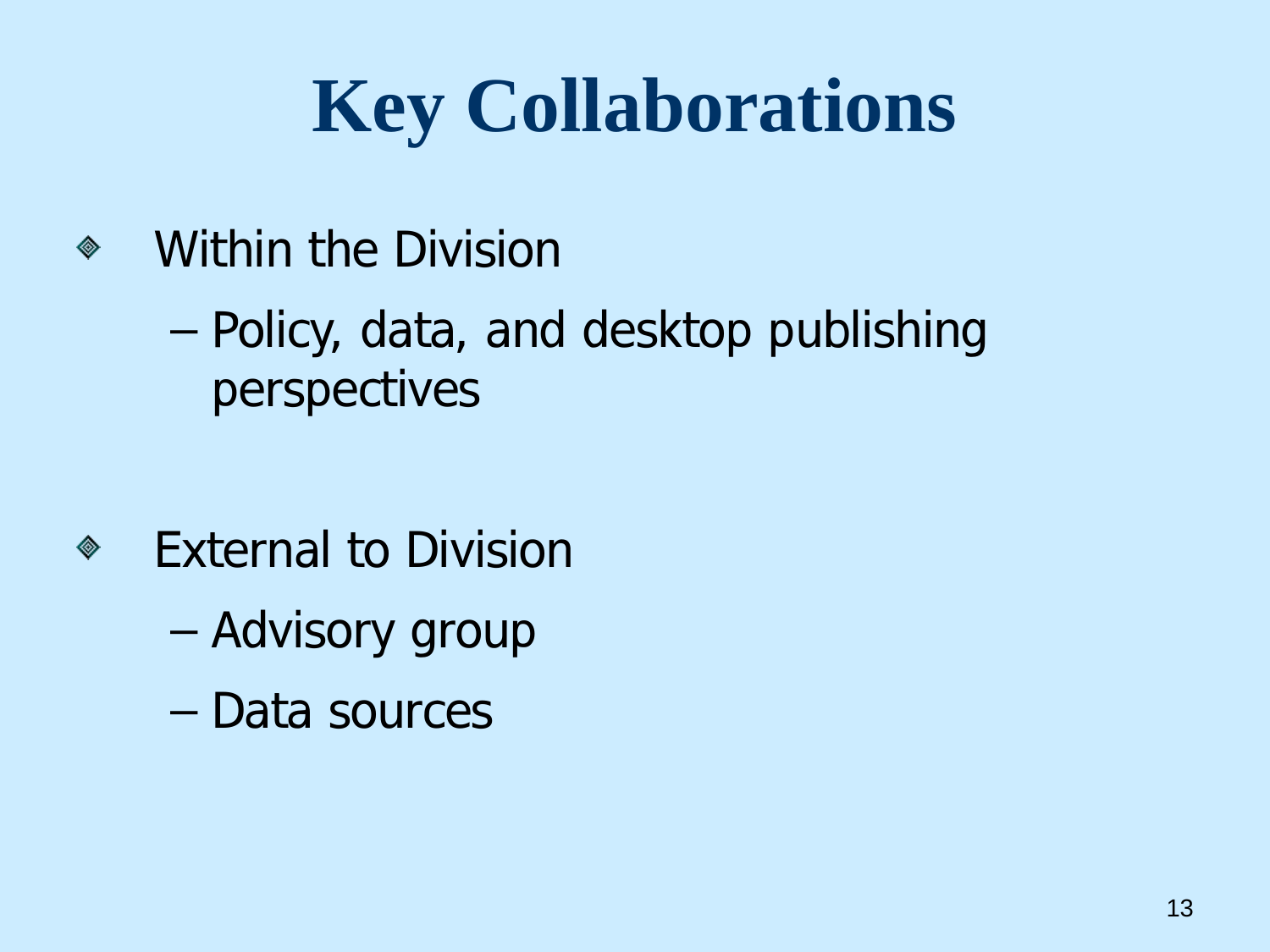

# Key Collaborations
Within the Division
Policy, data, and desktop publishing perspectives

External to Division
Advisory group
Data sources

13